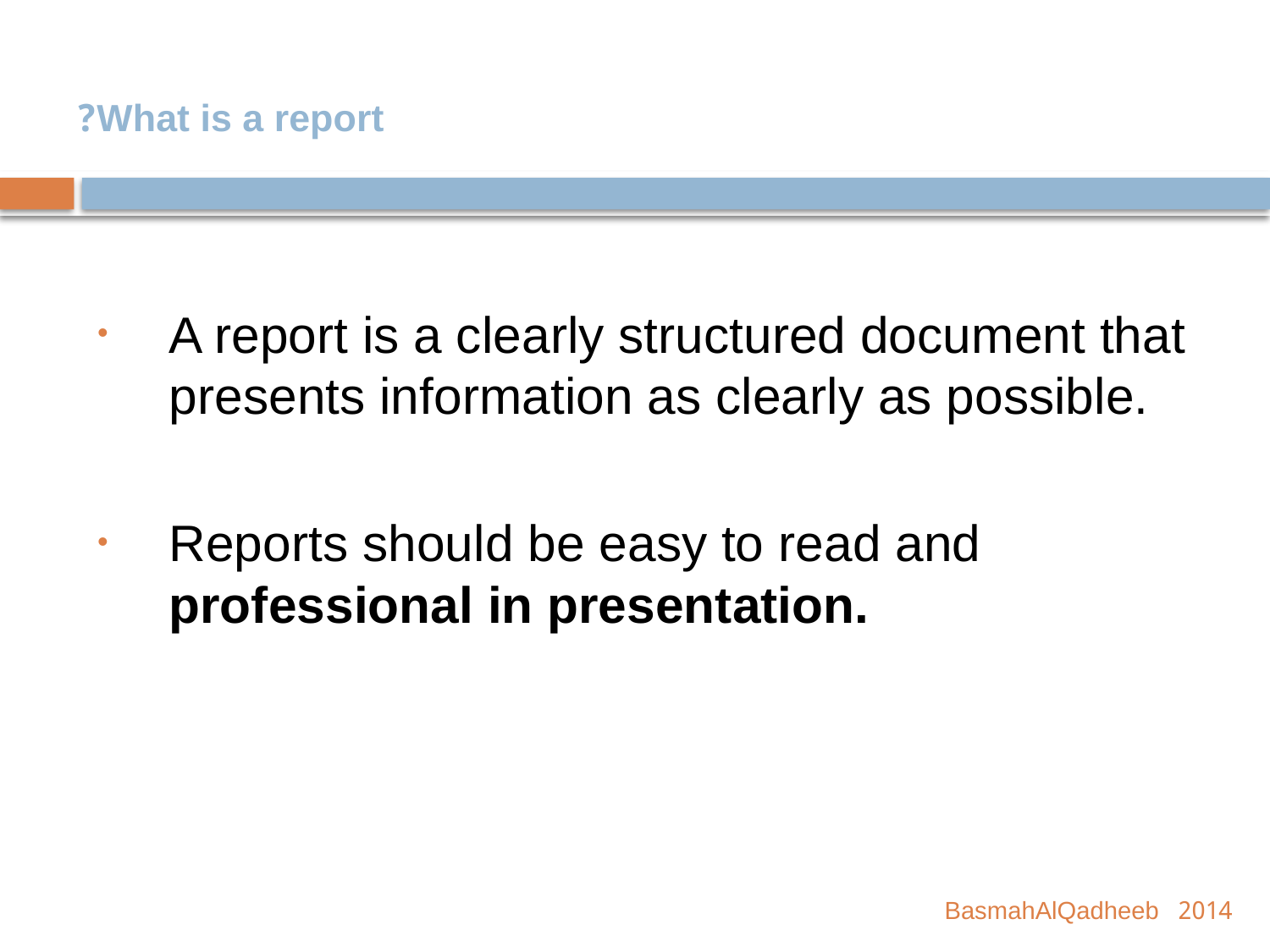

# What is a report?

A report is a clearly structured document that presents information as clearly as possible.

Reports should be easy to read and professional in presentation.

2014   BasmahAlQadheeb